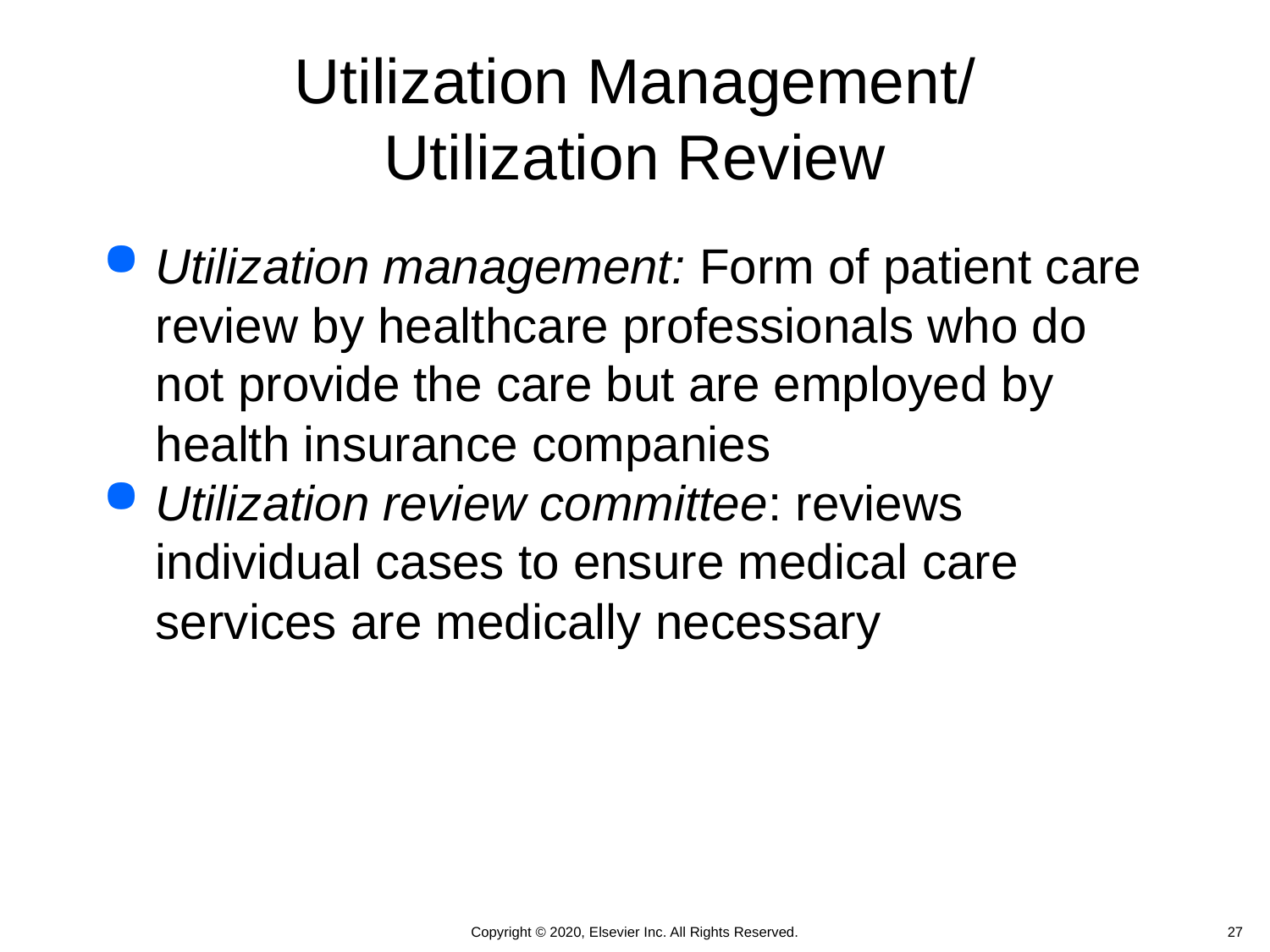

# Utilization Management/ Utilization Review
Utilization management: Form of patient care review by healthcare professionals who do not provide the care but are employed by health insurance companies
Utilization review committee: reviews individual cases to ensure medical care services are medically necessary
 27